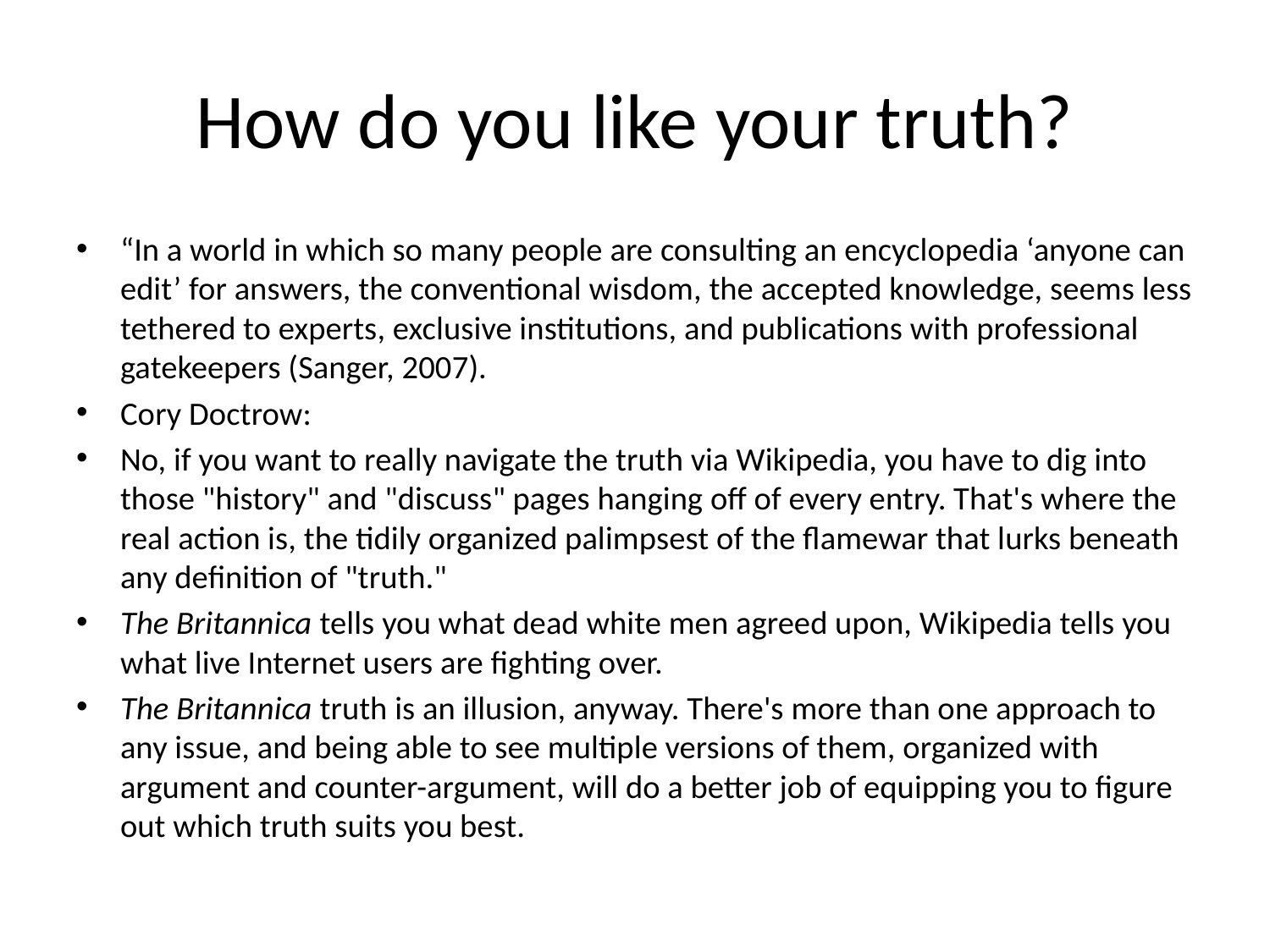

# How do you like your truth?
“In a world in which so many people are consulting an encyclopedia ‘anyone can edit’ for answers, the conventional wisdom, the accepted knowledge, seems less tethered to experts, exclusive institutions, and publications with professional gatekeepers (Sanger, 2007).
Cory Doctrow:
No, if you want to really navigate the truth via Wikipedia, you have to dig into those "history" and "discuss" pages hanging off of every entry. That's where the real action is, the tidily organized palimpsest of the flamewar that lurks beneath any definition of "truth."
The Britannica tells you what dead white men agreed upon, Wikipedia tells you what live Internet users are fighting over.
The Britannica truth is an illusion, anyway. There's more than one approach to any issue, and being able to see multiple versions of them, organized with argument and counter-argument, will do a better job of equipping you to figure out which truth suits you best.